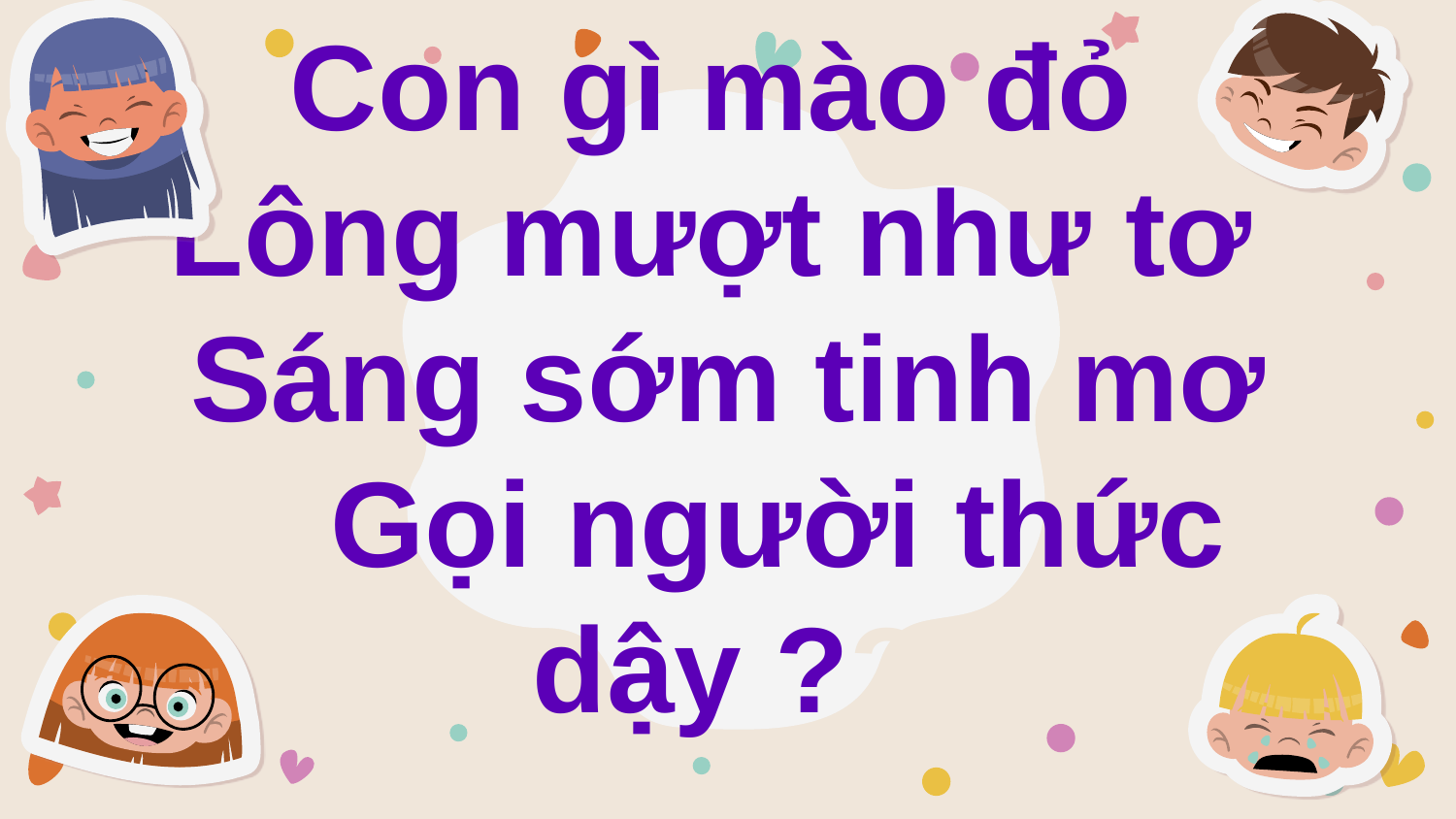

Con gì mào đỏ
Lông mượt như tơ
Sáng sớm tinh mơ
   Gọi người thức dậy ??